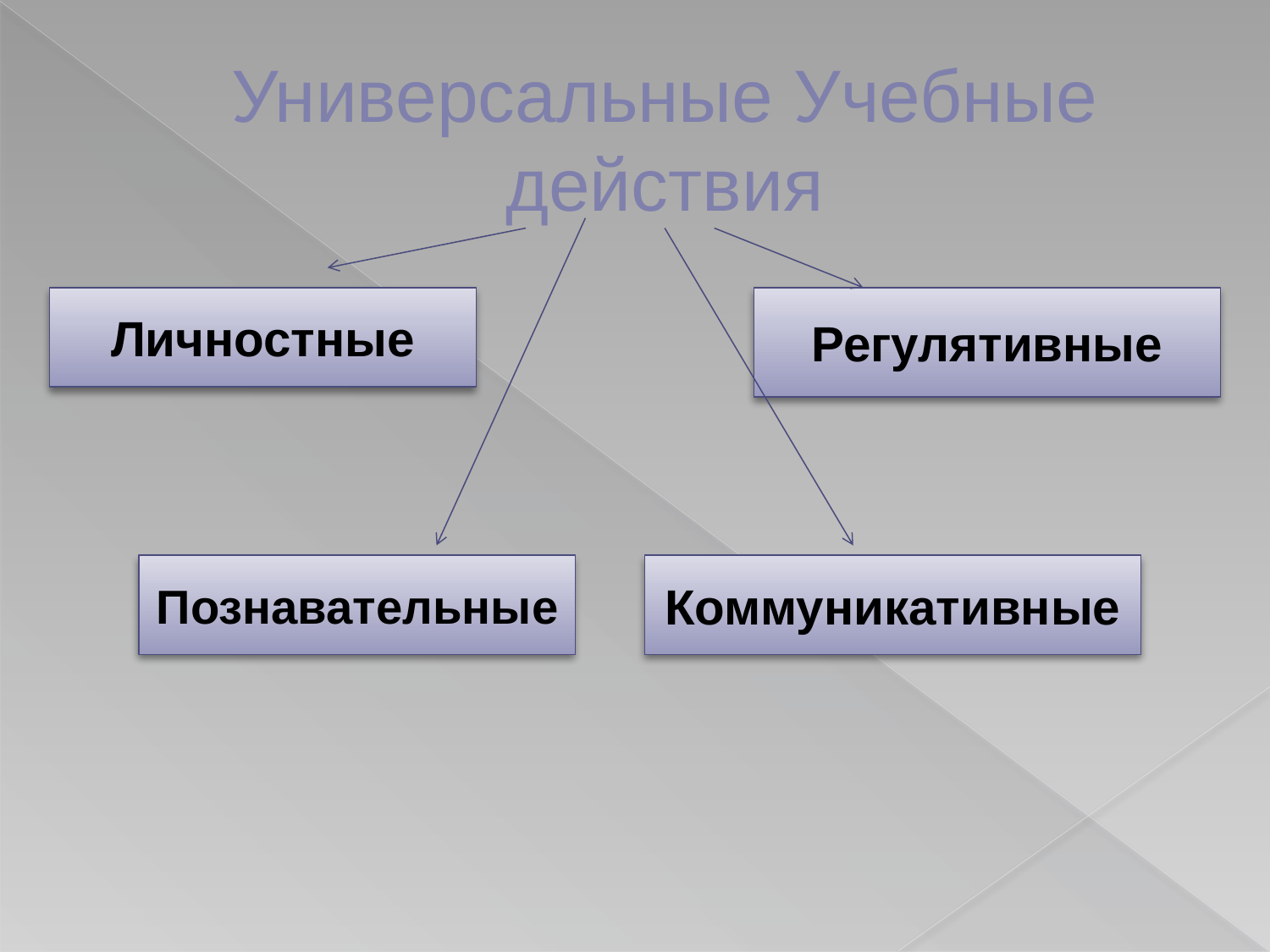

# Универсальные Учебные действия

Личностные
Регулятивные
Познавательные
Коммуникативные